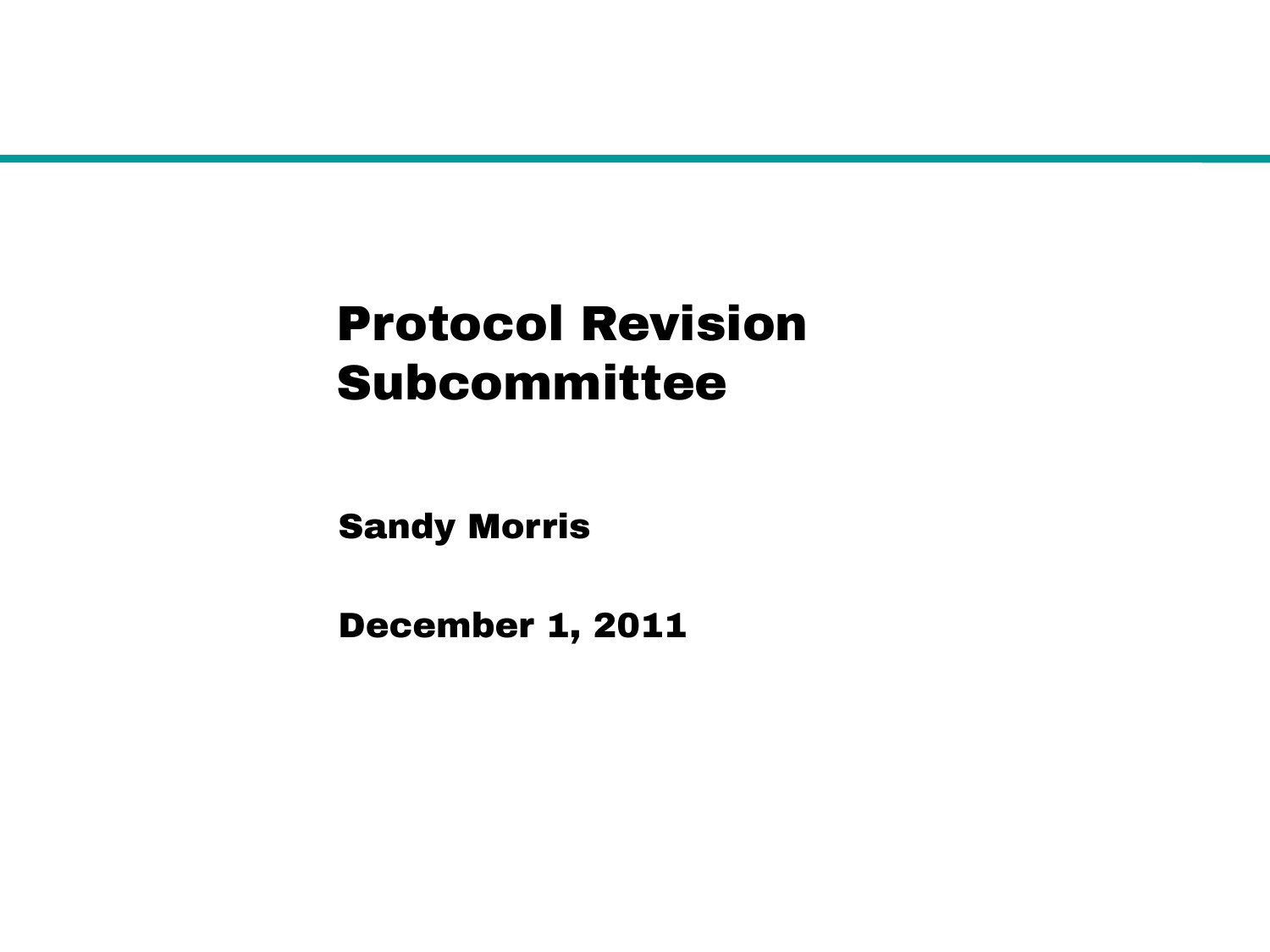

# Protocol Revision Subcommittee
Sandy Morris

December 1, 2011